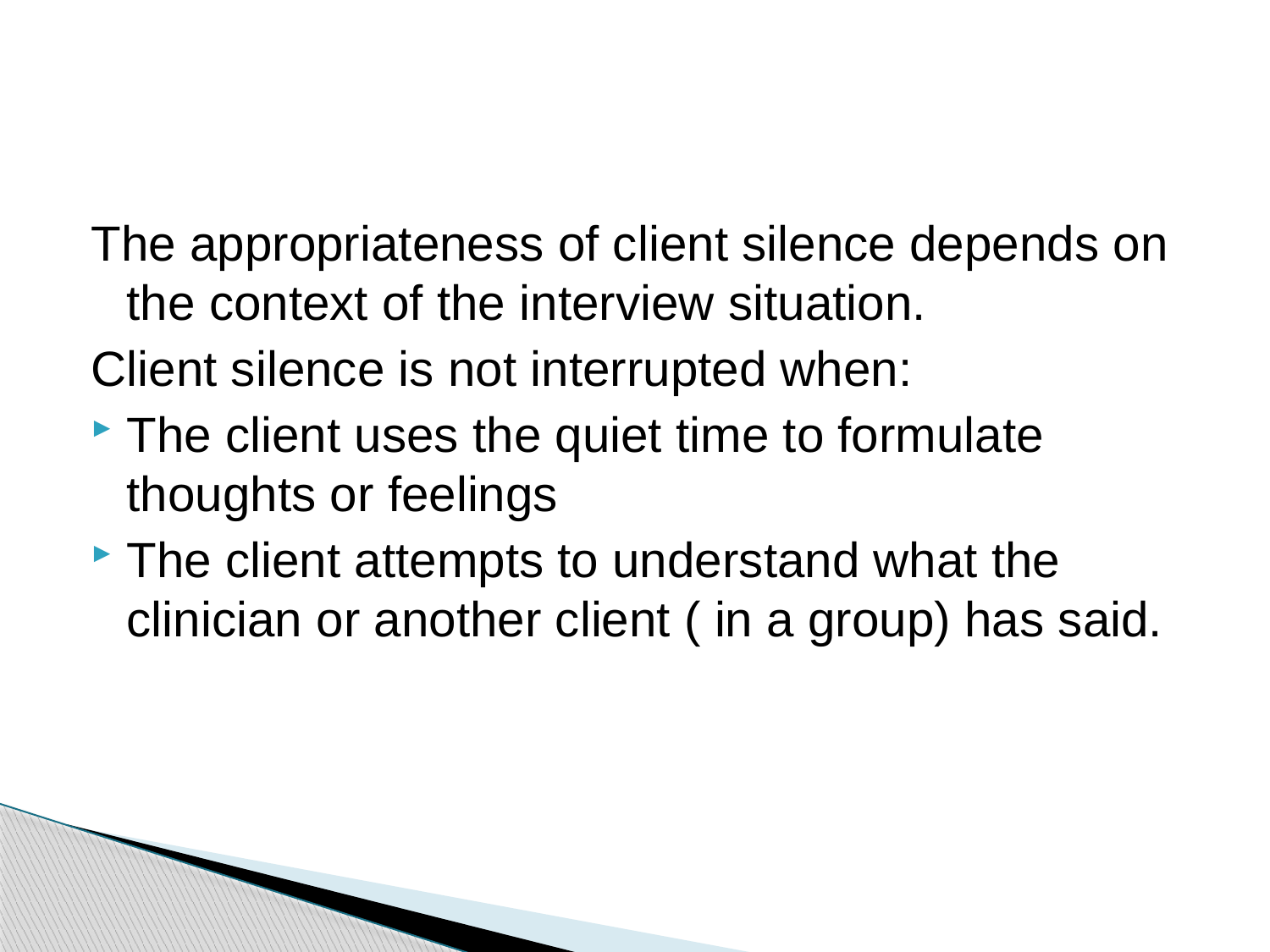

#
The appropriateness of client silence depends on the context of the interview situation.
Client silence is not interrupted when:
The client uses the quiet time to formulate thoughts or feelings
The client attempts to understand what the clinician or another client ( in a group) has said.